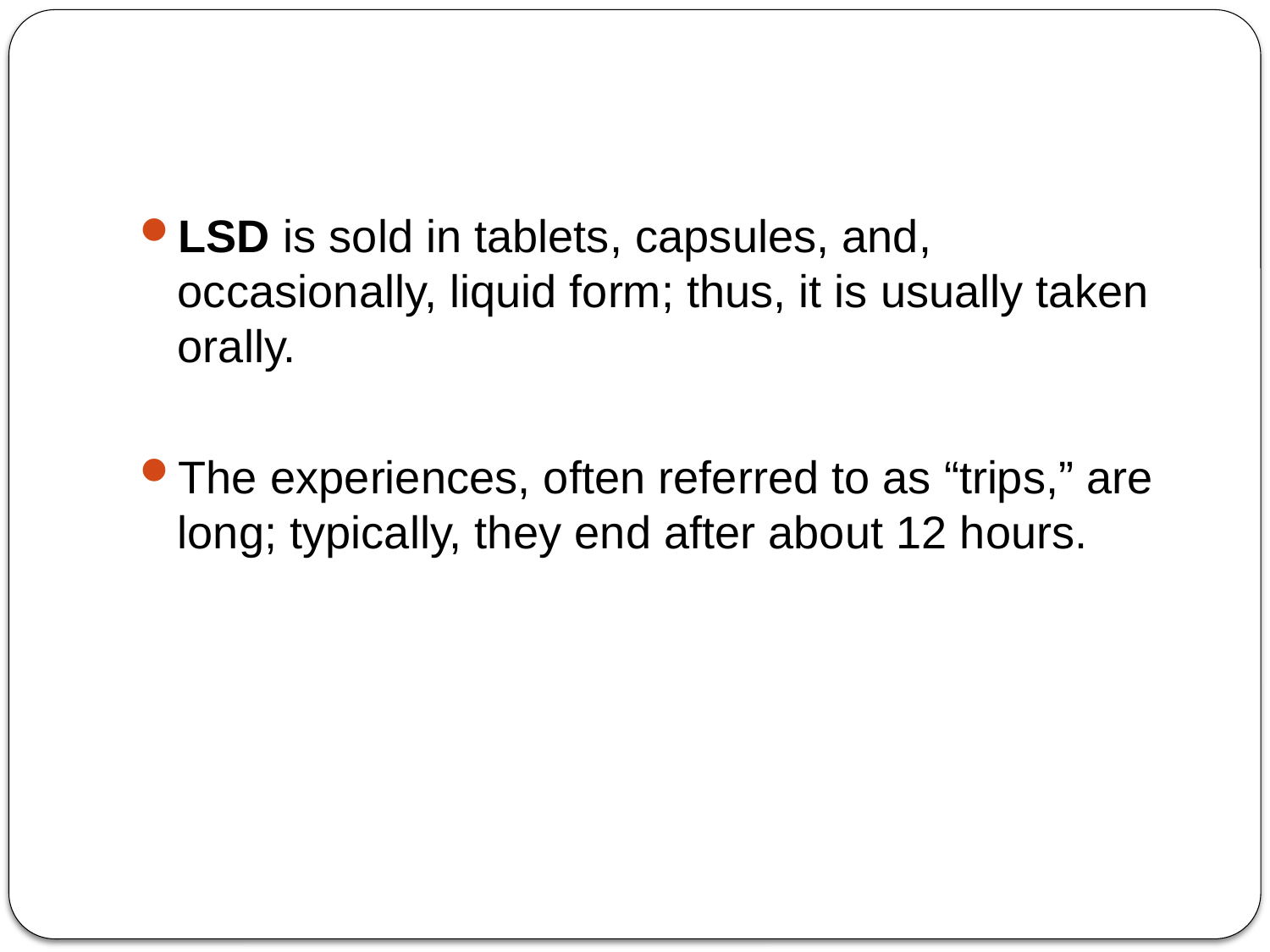

#
LSD is sold in tablets, capsules, and, occasionally, liquid form; thus, it is usually taken orally.

The experiences, often referred to as “trips,” are long; typically, they end after about 12 hours.